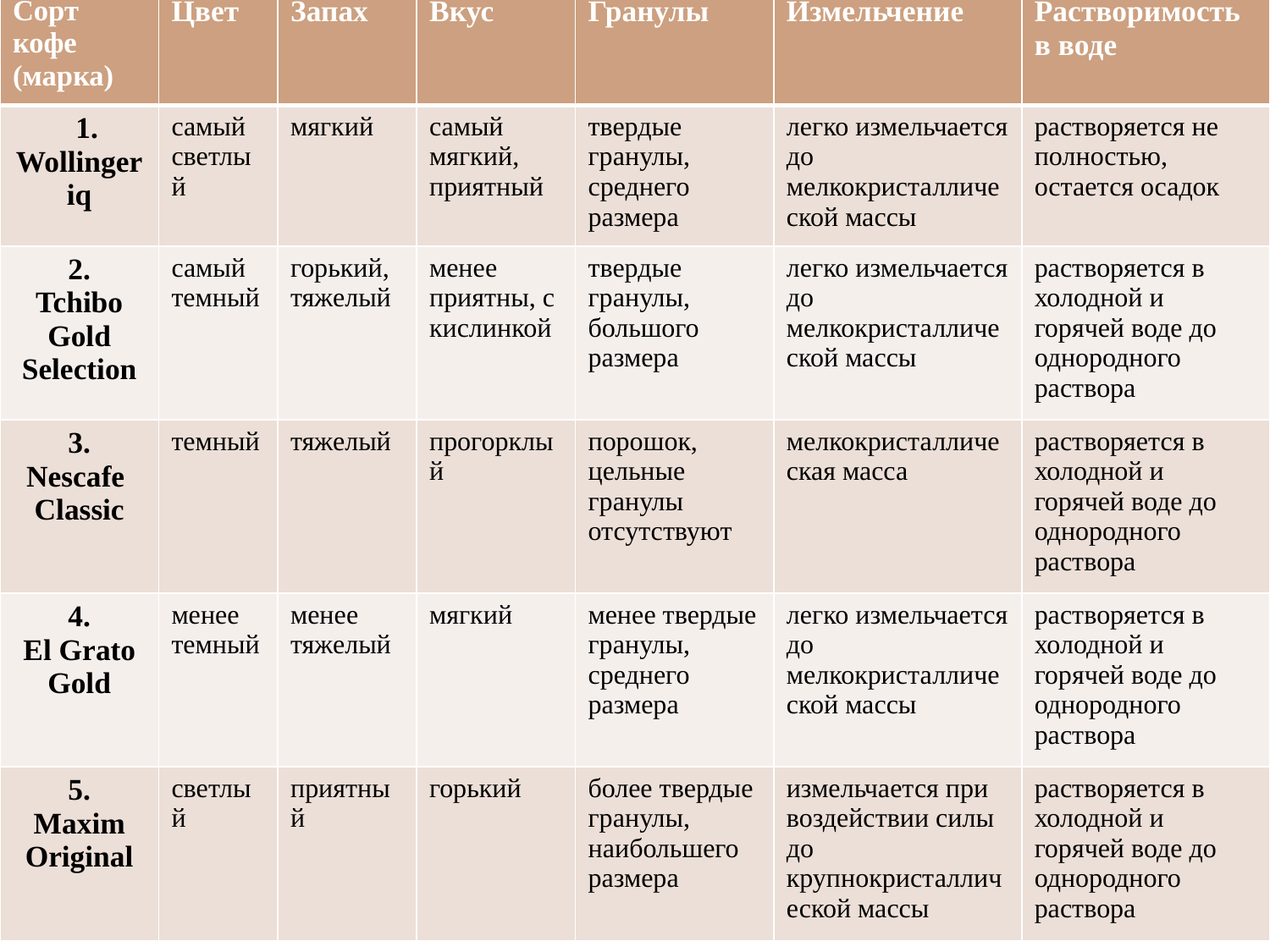

| Сорт кофе (марка) | Цвет | Запах | Вкус | Гранулы | Измельчение | Растворимость в воде |
| --- | --- | --- | --- | --- | --- | --- |
| 1. Wollinger iq | самый светлый | мягкий | самый мягкий, приятный | твердые гранулы, среднего размера | легко измельчается до мелкокристаллической массы | растворяется не полностью, остается осадок |
| 2. Tchibo Gold Selection | самый темный | горький, тяжелый | менее приятны, с кислинкой | твердые гранулы, большого размера | легко измельчается до мелкокристаллической массы | растворяется в холодной и горячей воде до однородного раствора |
| 3. Nescafe Classic | темный | тяжелый | прогорклый | порошок, цельные гранулы отсутствуют | мелкокристаллическая масса | растворяется в холодной и горячей воде до однородного раствора |
| 4. El Grato Gold | менее темный | менее тяжелый | мягкий | менее твердые гранулы, среднего размера | легко измельчается до мелкокристаллической массы | растворяется в холодной и горячей воде до однородного раствора |
| 5. Maxim Original | светлый | приятный | горький | более твердые гранулы, наибольшего размера | измельчается при воздействии силы до крупнокристаллической массы | растворяется в холодной и горячей воде до однородного раствора |
#